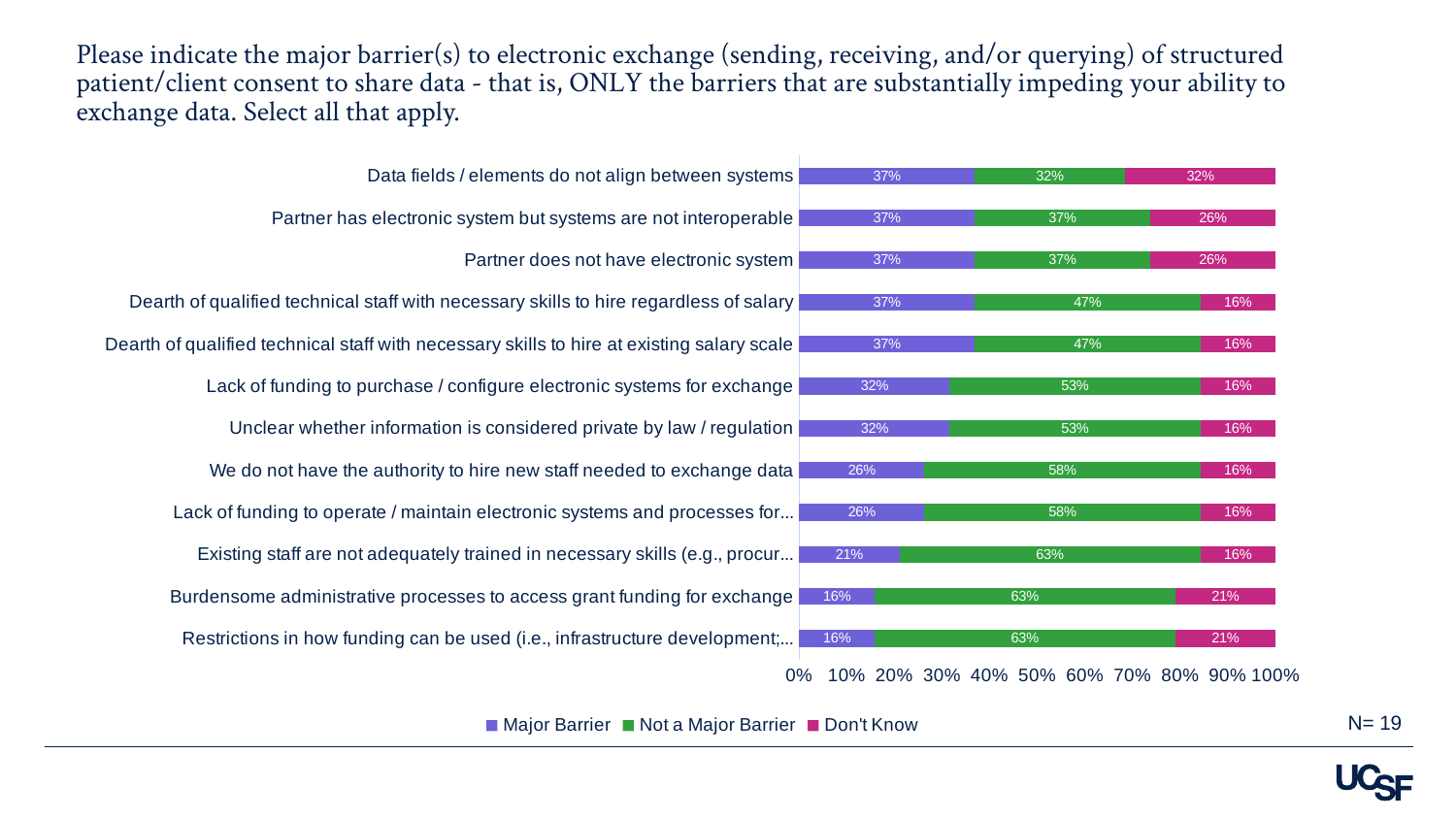

# Please indicate the major barrier(s) to electronic exchange (sending, receiving, and/or querying) of structured patient/client consent to share data - that is, ONLY the barriers that are substantially impeding your ability to exchange data. Select all that apply.

### Chart

| Category | Major Barrier | Not a Major Barrier | Don't Know |
|---|---|---|---|
| Restrictions in how funding can be used (i.e., infrastructure development;... | 0.15789473684210525 | 0.631578947368421 | 0.21052631578947367 |
| Burdensome administrative processes to access grant funding for exchange | 0.15789473684210525 | 0.631578947368421 | 0.21052631578947367 |
| Existing staff are not adequately trained in necessary skills (e.g., procur... | 0.21052631578947367 | 0.631578947368421 | 0.15789473684210525 |
| Lack of funding to operate / maintain electronic systems and processes for... | 0.2631578947368421 | 0.5789473684210527 | 0.15789473684210525 |
| We do not have the authority to hire new staff needed to exchange data | 0.2631578947368421 | 0.5789473684210527 | 0.15789473684210525 |
| Unclear whether information is considered private by law / regulation | 0.3157894736842105 | 0.5263157894736842 | 0.15789473684210525 |
| Lack of funding to purchase / configure electronic systems for exchange | 0.3157894736842105 | 0.5263157894736842 | 0.15789473684210525 |
| Dearth of qualified technical staff with necessary skills to hire at existing salary scale | 0.3684210526315789 | 0.47368421052631576 | 0.15789473684210525 |
| Dearth of qualified technical staff with necessary skills to hire regardless of salary | 0.3684210526315789 | 0.47368421052631576 | 0.15789473684210525 |
| Partner does not have electronic system | 0.3684210526315789 | 0.3684210526315789 | 0.2631578947368421 |
| Partner has electronic system but systems are not interoperable | 0.3684210526315789 | 0.3684210526315789 | 0.2631578947368421 |
| Data fields / elements do not align between systems | 0.3684210526315789 | 0.3157894736842105 | 0.3157894736842105 |
N= 19